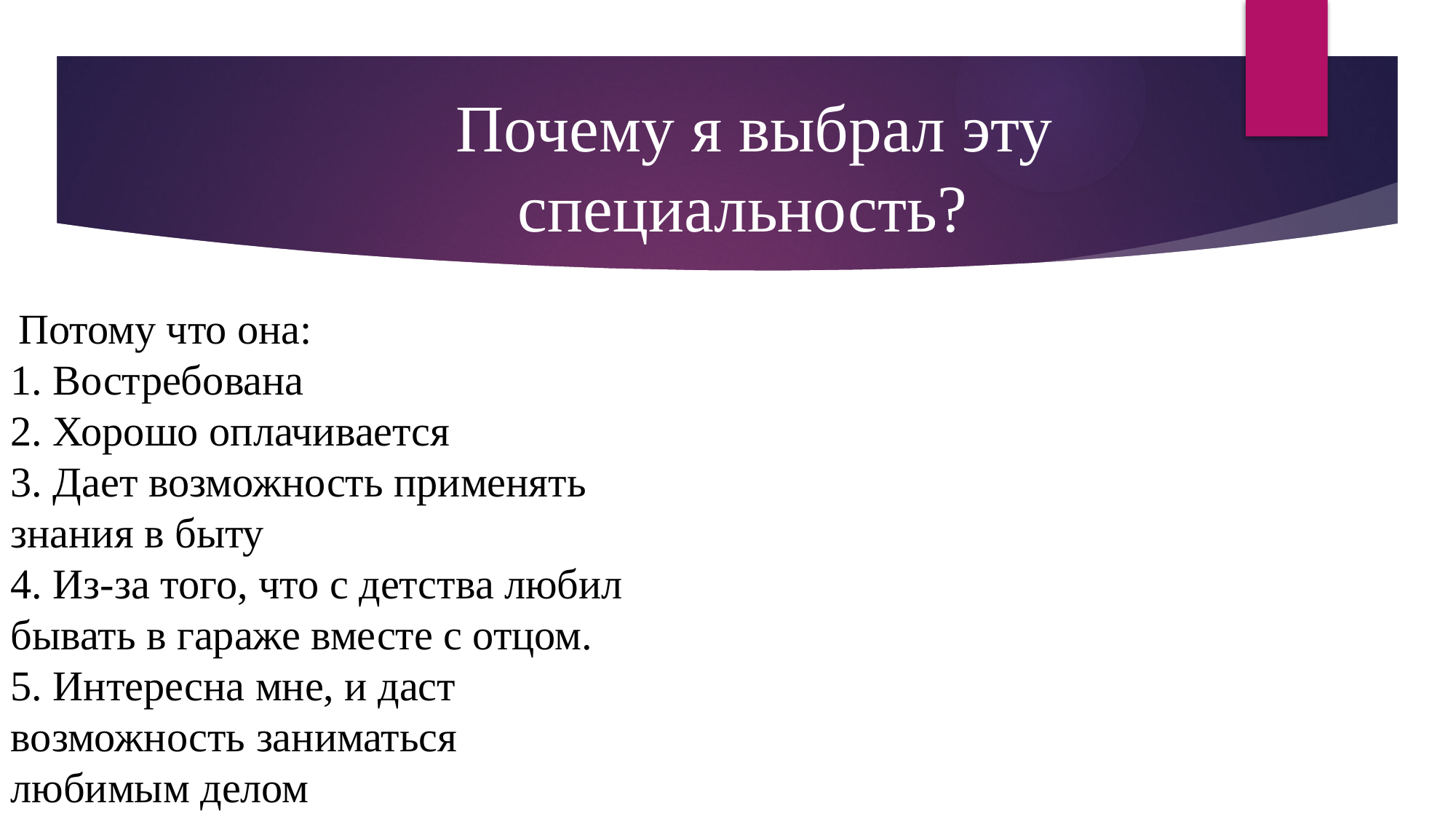

Почему я выбрал эту специальность?
 Потому что она:
1. Востребована
2. Хорошо оплачивается
3. Дает возможность применять знания в быту
4. Из-за того, что с детства любил бывать в гараже вместе с отцом.
5. Интересна мне, и даст возможность заниматься
любимым делом
#